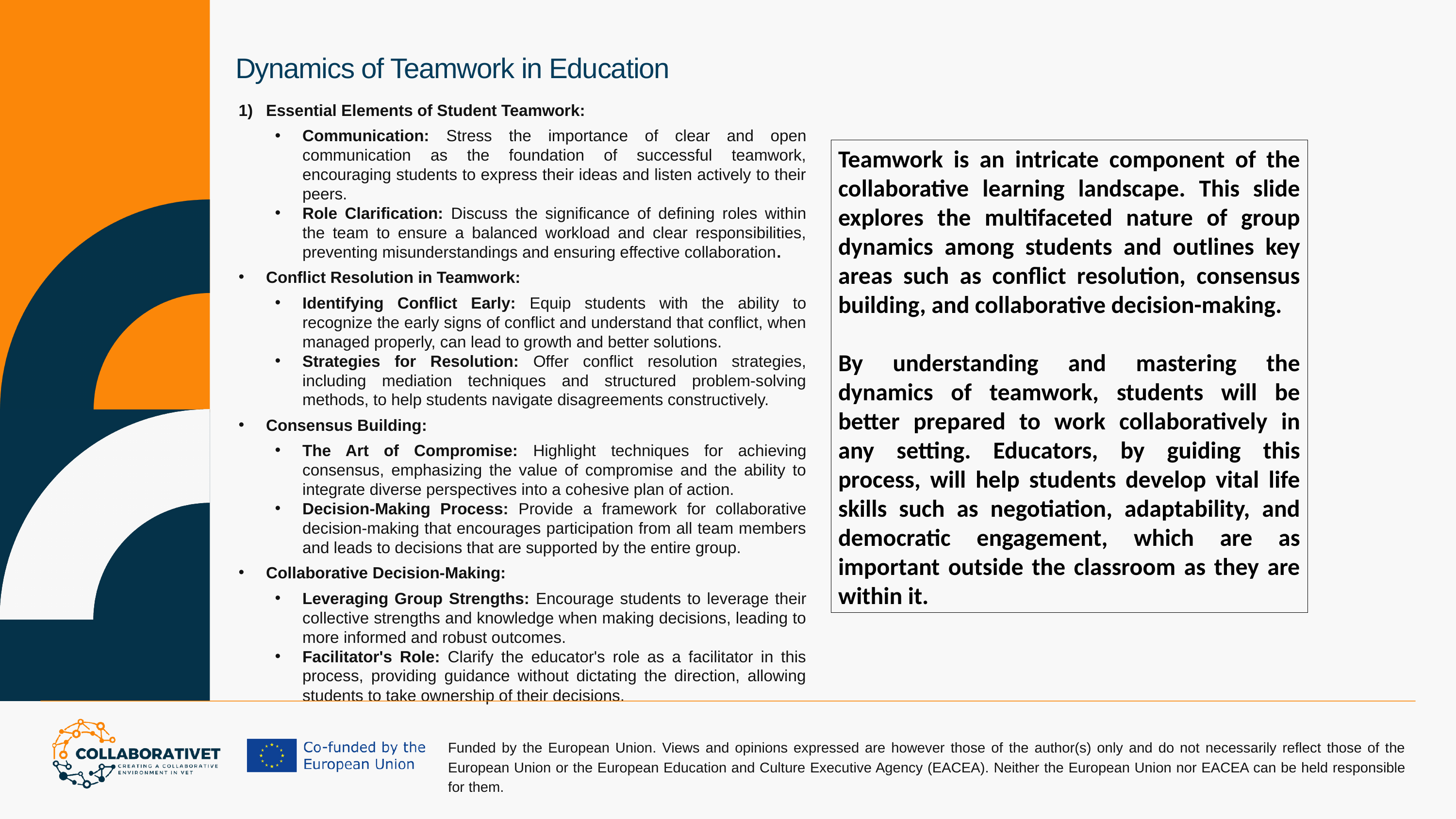

Dynamics of Teamwork in Education

Essential Elements of Student Teamwork:
Communication: Stress the importance of clear and open communication as the foundation of successful teamwork, encouraging students to express their ideas and listen actively to their peers.
Role Clarification: Discuss the significance of defining roles within the team to ensure a balanced workload and clear responsibilities, preventing misunderstandings and ensuring effective collaboration.
Conflict Resolution in Teamwork:
Identifying Conflict Early: Equip students with the ability to recognize the early signs of conflict and understand that conflict, when managed properly, can lead to growth and better solutions.
Strategies for Resolution: Offer conflict resolution strategies, including mediation techniques and structured problem-solving methods, to help students navigate disagreements constructively.
Consensus Building:
The Art of Compromise: Highlight techniques for achieving consensus, emphasizing the value of compromise and the ability to integrate diverse perspectives into a cohesive plan of action.
Decision-Making Process: Provide a framework for collaborative decision-making that encourages participation from all team members and leads to decisions that are supported by the entire group.
Collaborative Decision-Making:
Leveraging Group Strengths: Encourage students to leverage their collective strengths and knowledge when making decisions, leading to more informed and robust outcomes.
Facilitator's Role: Clarify the educator's role as a facilitator in this process, providing guidance without dictating the direction, allowing students to take ownership of their decisions.
Teamwork is an intricate component of the collaborative learning landscape. This slide explores the multifaceted nature of group dynamics among students and outlines key areas such as conflict resolution, consensus building, and collaborative decision-making.

By understanding and mastering the dynamics of teamwork, students will be better prepared to work collaboratively in any setting. Educators, by guiding this process, will help students develop vital life skills such as negotiation, adaptability, and democratic engagement, which are as important outside the classroom as they are within it.

Funded by the European Union. Views and opinions expressed are however those of the author(s) only and do not necessarily reflect those of the European Union or the European Education and Culture Executive Agency (EACEA). Neither the European Union nor EACEA can be held responsible for them.